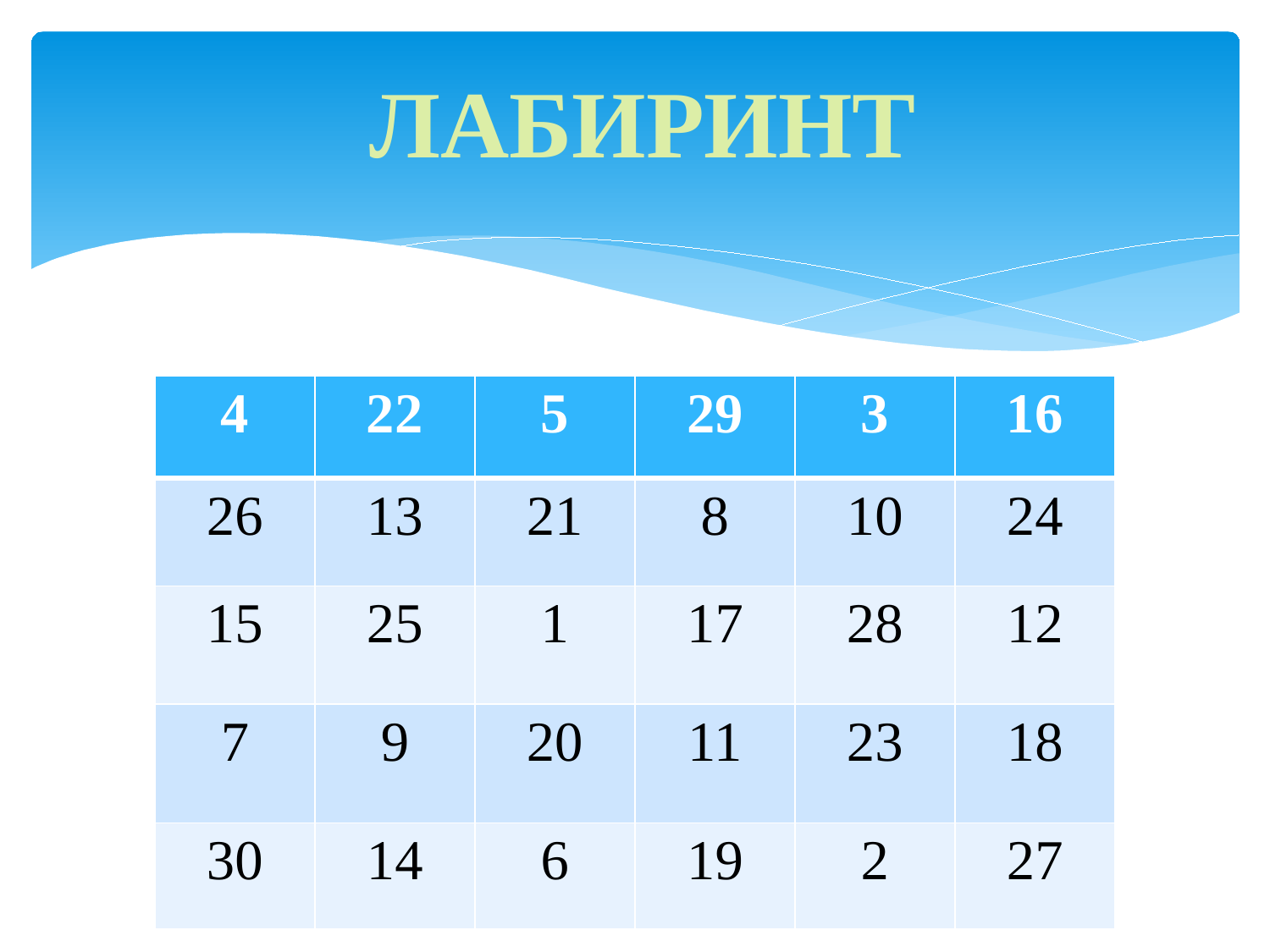

Лабиринт
| 4 | 22 | 5 | 29 | 3 | 16 |
| --- | --- | --- | --- | --- | --- |
| 26 | 13 | 21 | 8 | 10 | 24 |
| 15 | 25 | 1 | 17 | 28 | 12 |
| 7 | 9 | 20 | 11 | 23 | 18 |
| 30 | 14 | 6 | 19 | 2 | 27 |